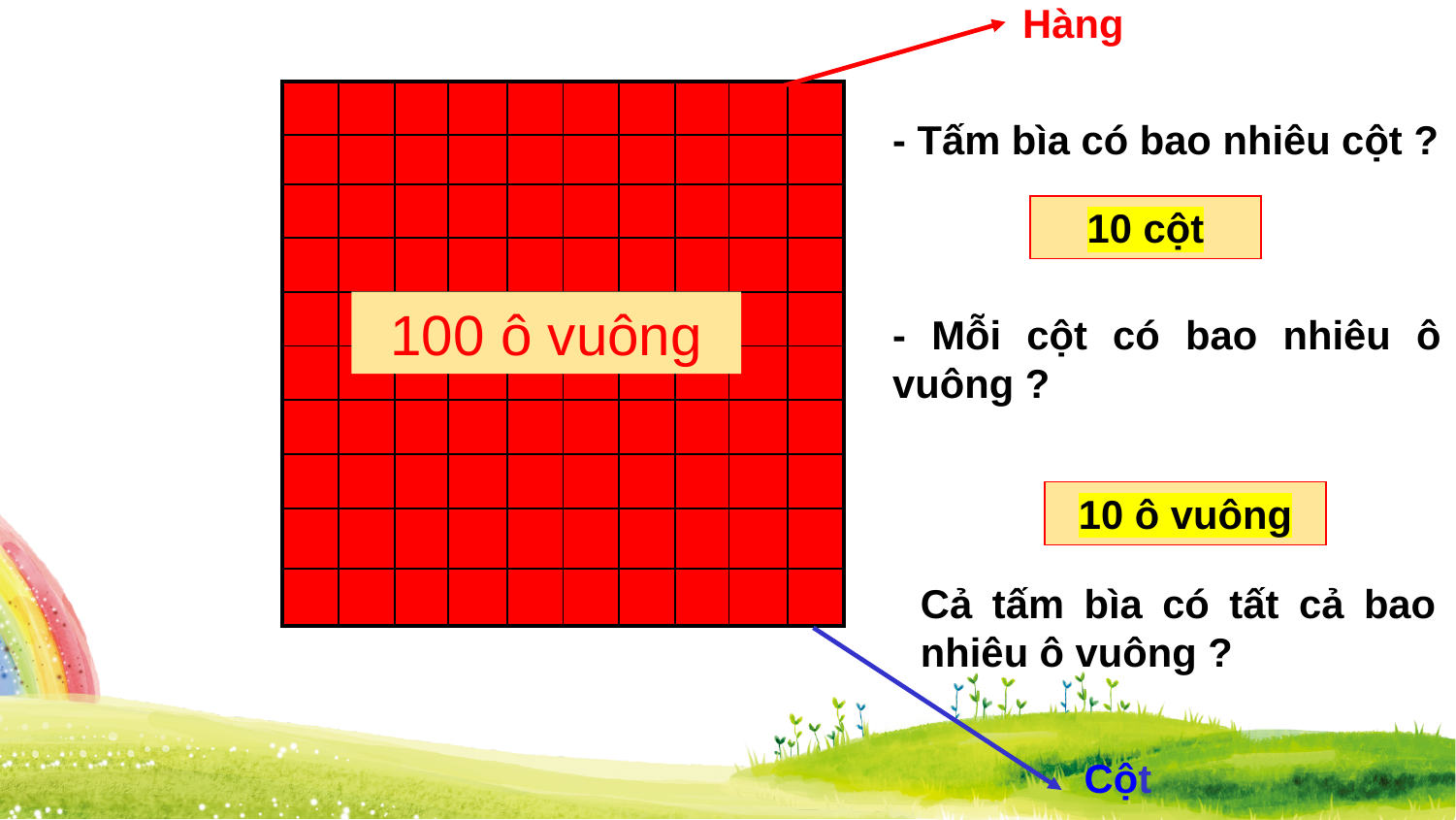

Hàng

|  |  |  |  |  |  |  |  |  |  |
| --- | --- | --- | --- | --- | --- | --- | --- | --- | --- |
|  |  |  |  |  |  |  |  |  |  |
|  |  |  |  |  |  |  |  |  |  |
|  |  |  |  |  |  |  |  |  |  |
|  |  |  |  |  |  |  |  |  |  |
|  |  |  |  |  |  |  |  |  |  |
|  |  |  |  |  |  |  |  |  |  |
|  |  |  |  |  |  |  |  |  |  |
|  |  |  |  |  |  |  |  |  |  |
|  |  |  |  |  |  |  |  |  |  |
- Tấm bìa có bao nhiêu cột ?
10 cột
100 ô vuông
- Mỗi cột có bao nhiêu ô vuông ?
10 ô vuông
Cả tấm bìa có tất cả bao nhiêu ô vuông ?

Cột